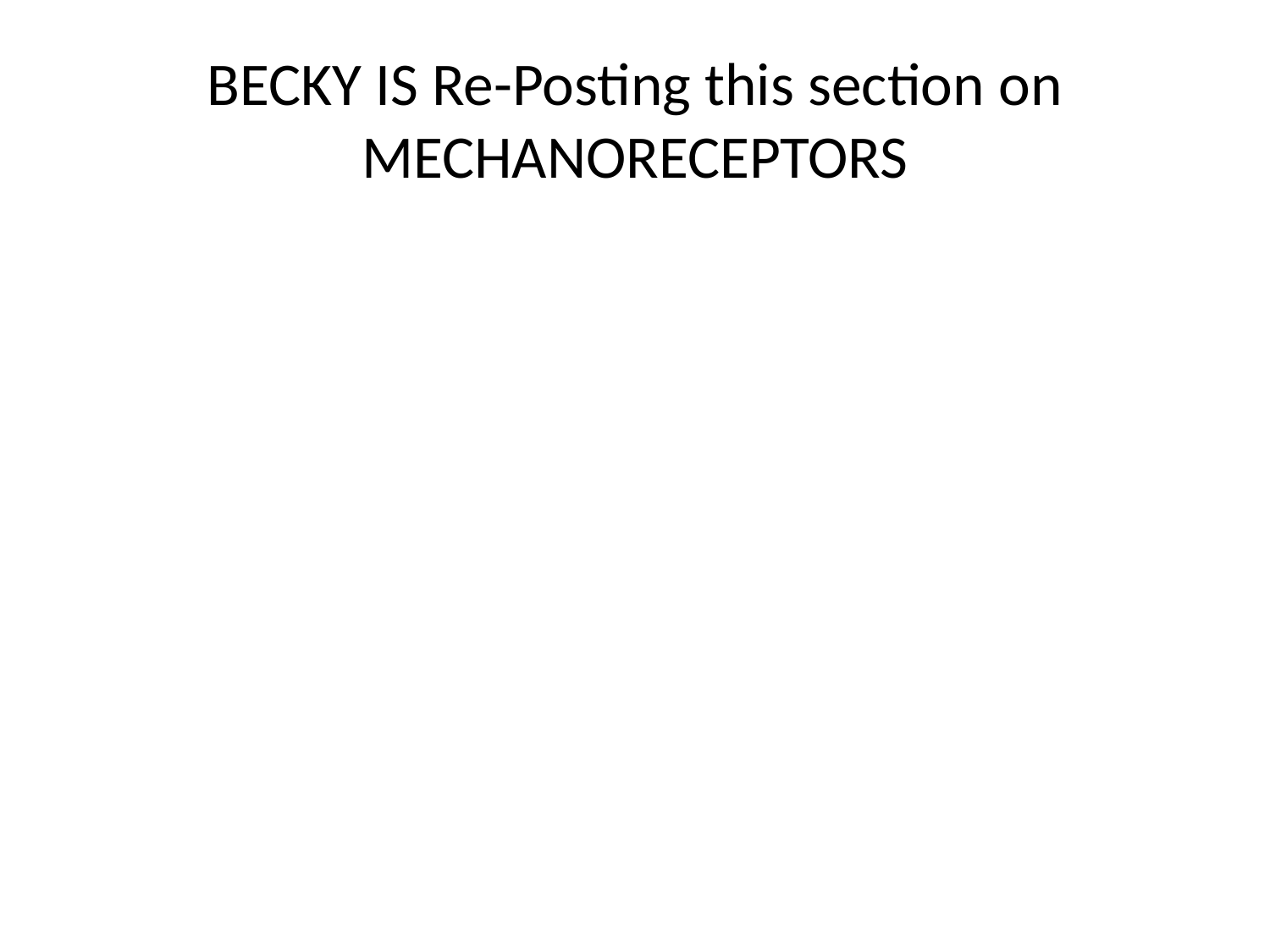

# BECKY IS Re-Posting this section on MECHANORECEPTORS